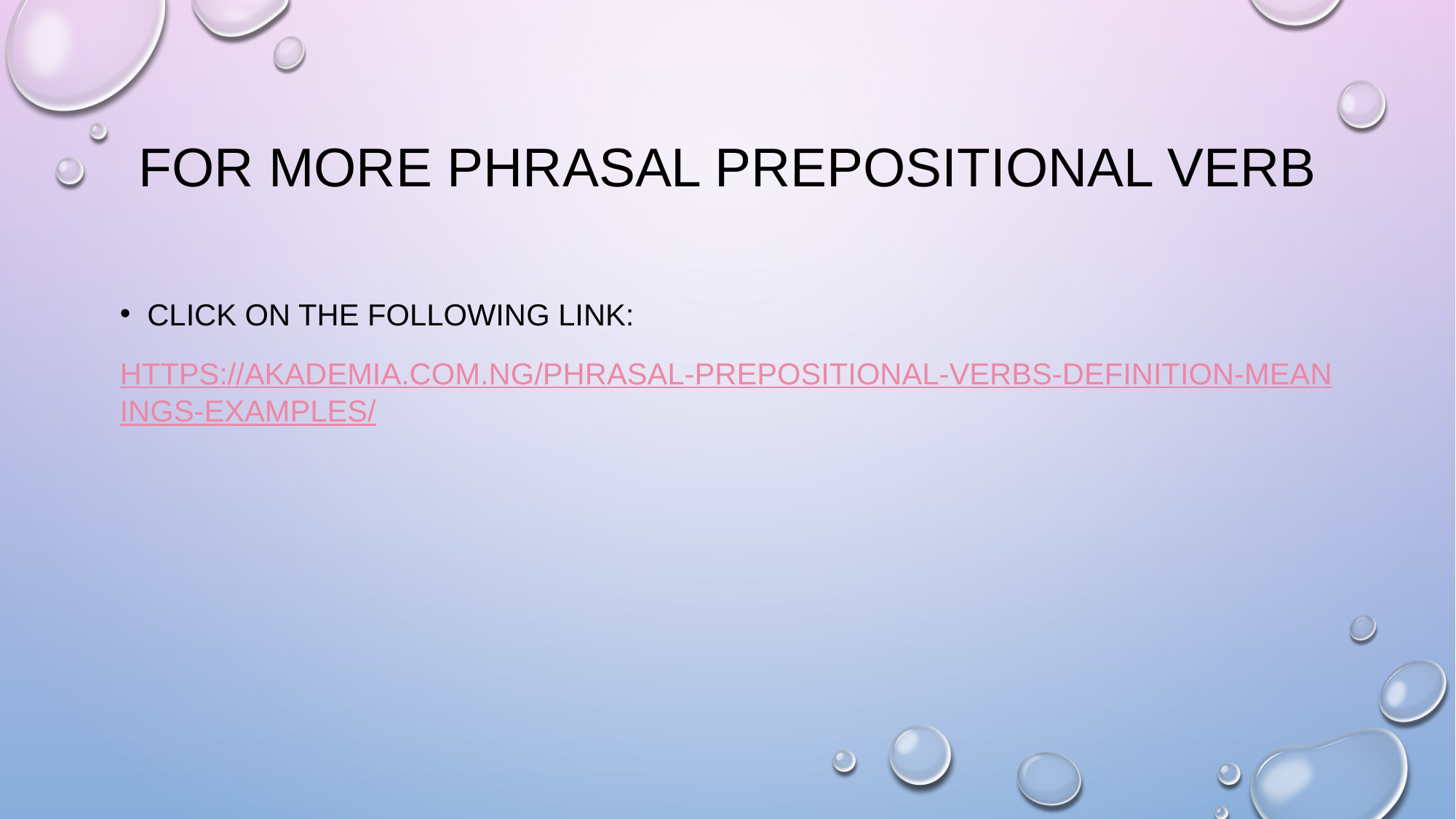

# For more phrasal prepositional verb
Click on the following link:
https://akademia.com.ng/phrasal-prepositional-verbs-definition-meanings-examples/